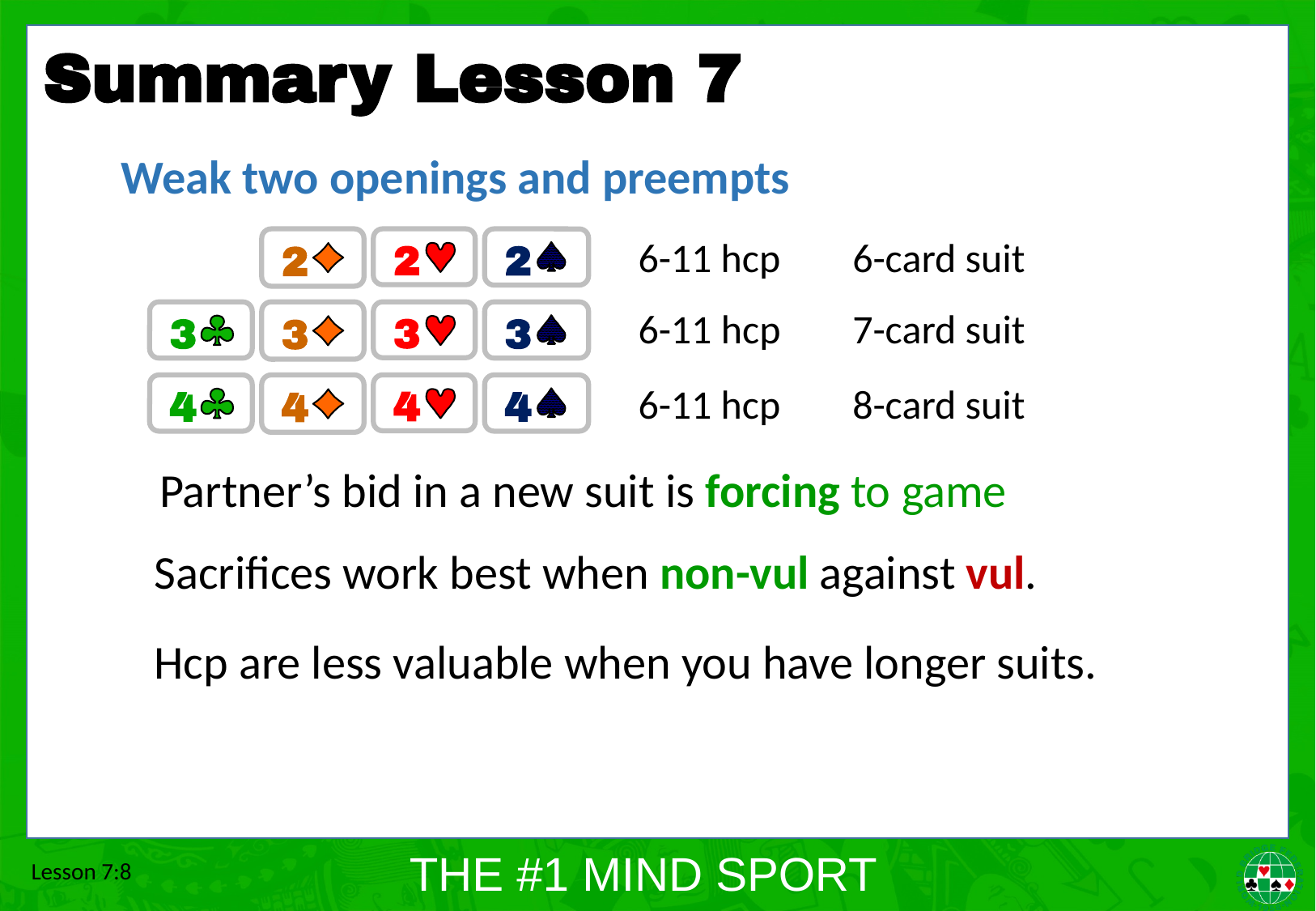

# Summary Lesson 7
Weak two openings and preempts
6-11 hcp	6-card suit
2

2

2

6-11 hcp	7-card suit
3

3

3

3

6-11 hcp	8-card suit
4

4

4

4

Partner’s bid in a new suit is forcing to game
Sacrifices work best when non-vul against vul.
Hcp are less valuable when you have longer suits.